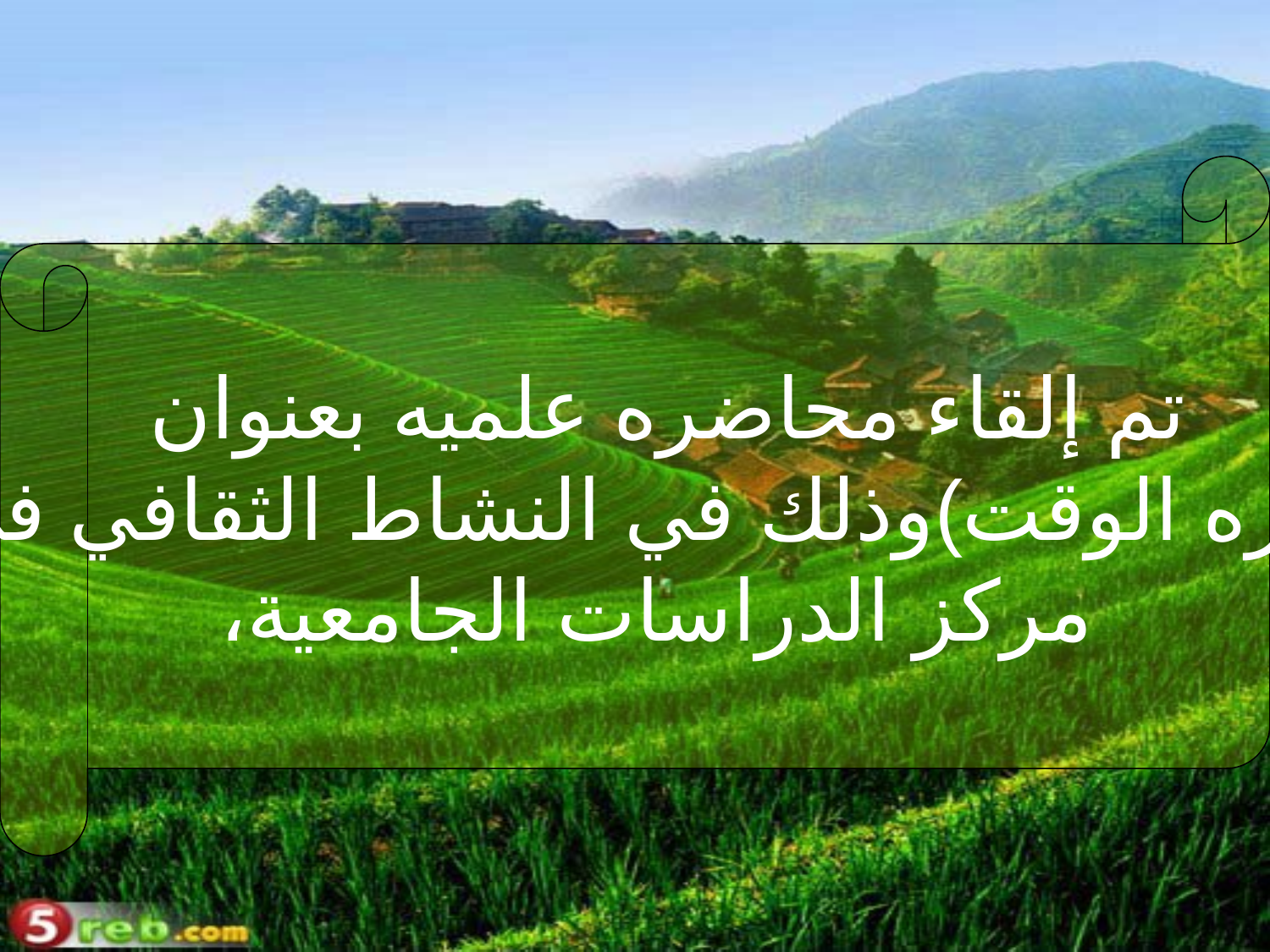

تم إلقاء محاضره علميه بعنوان
(اداره الوقت)وذلك في النشاط الثقافي في
 مركز الدراسات الجامعية،
#